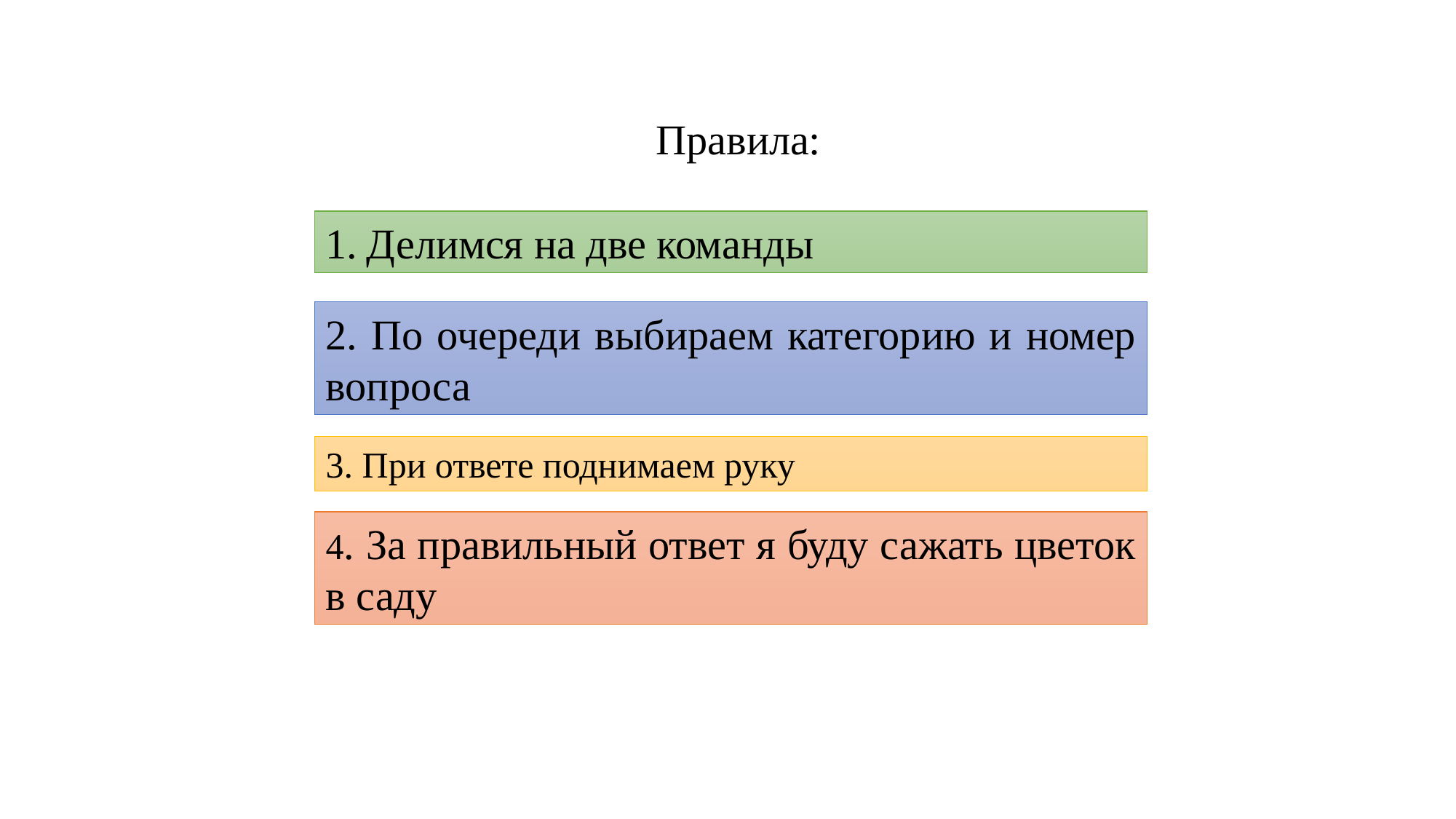

Правила:
Делимся на две команды
2. По очереди выбираем категорию и номер вопроса
3. При ответе поднимаем руку
4. За правильный ответ я буду сажать цветок в саду